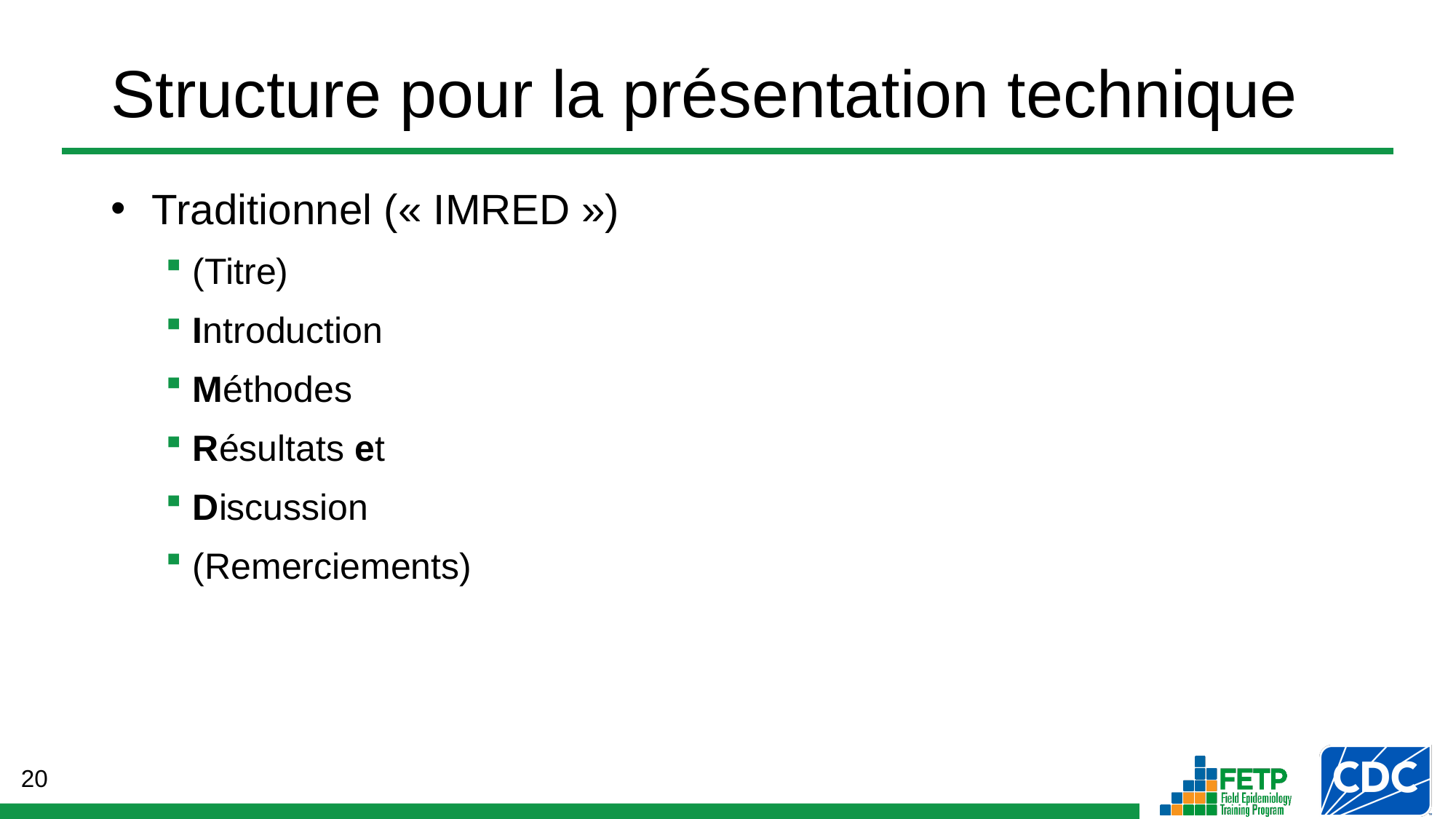

# Structure pour la présentation technique
Traditionnel (« IMRED »)
(Titre)
Introduction
Méthodes
Résultats et
Discussion
(Remerciements)